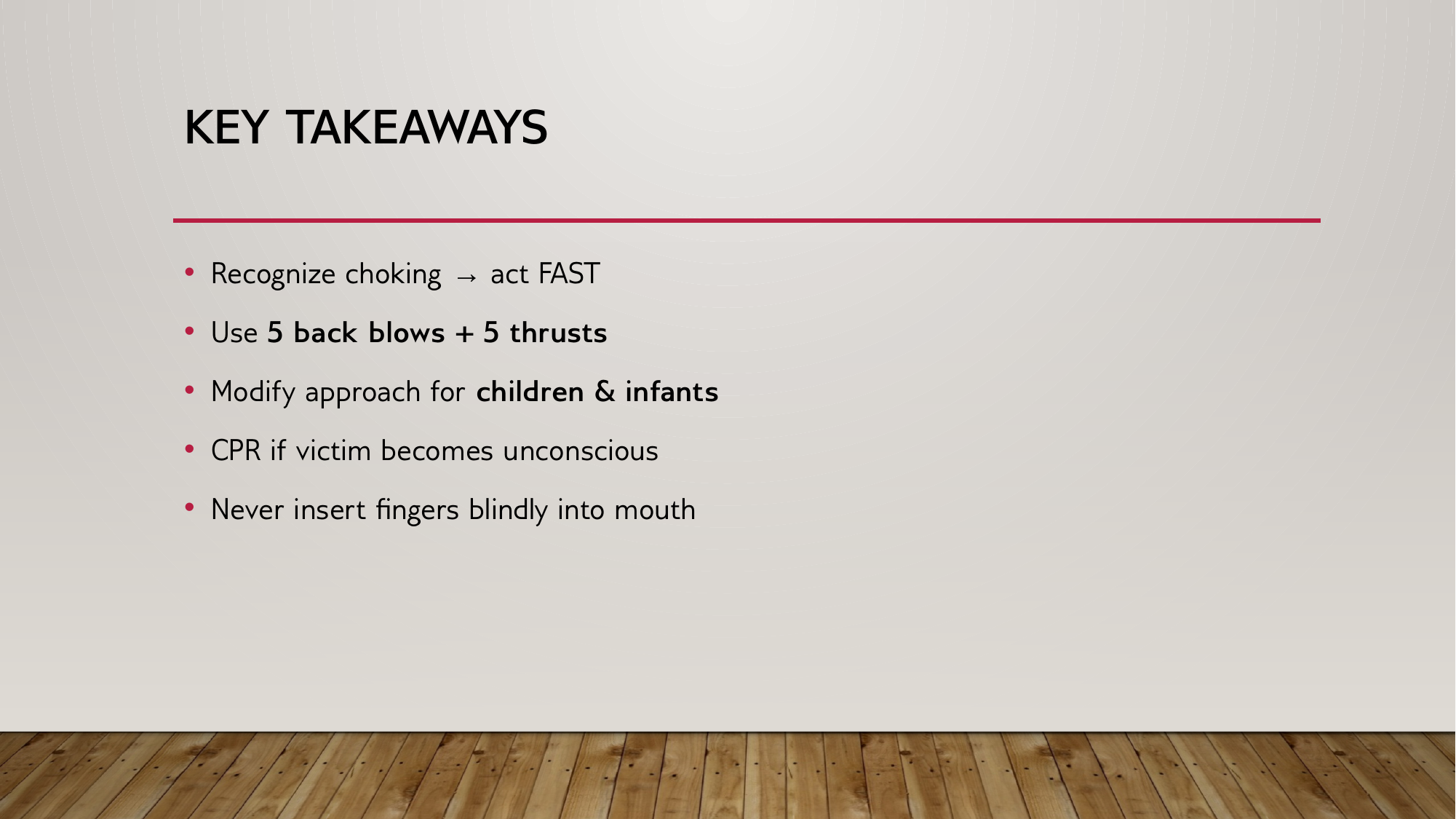

# Key Takeaways
Recognize choking → act FAST
Use 5 back blows + 5 thrusts
Modify approach for children & infants
CPR if victim becomes unconscious
Never insert fingers blindly into mouth